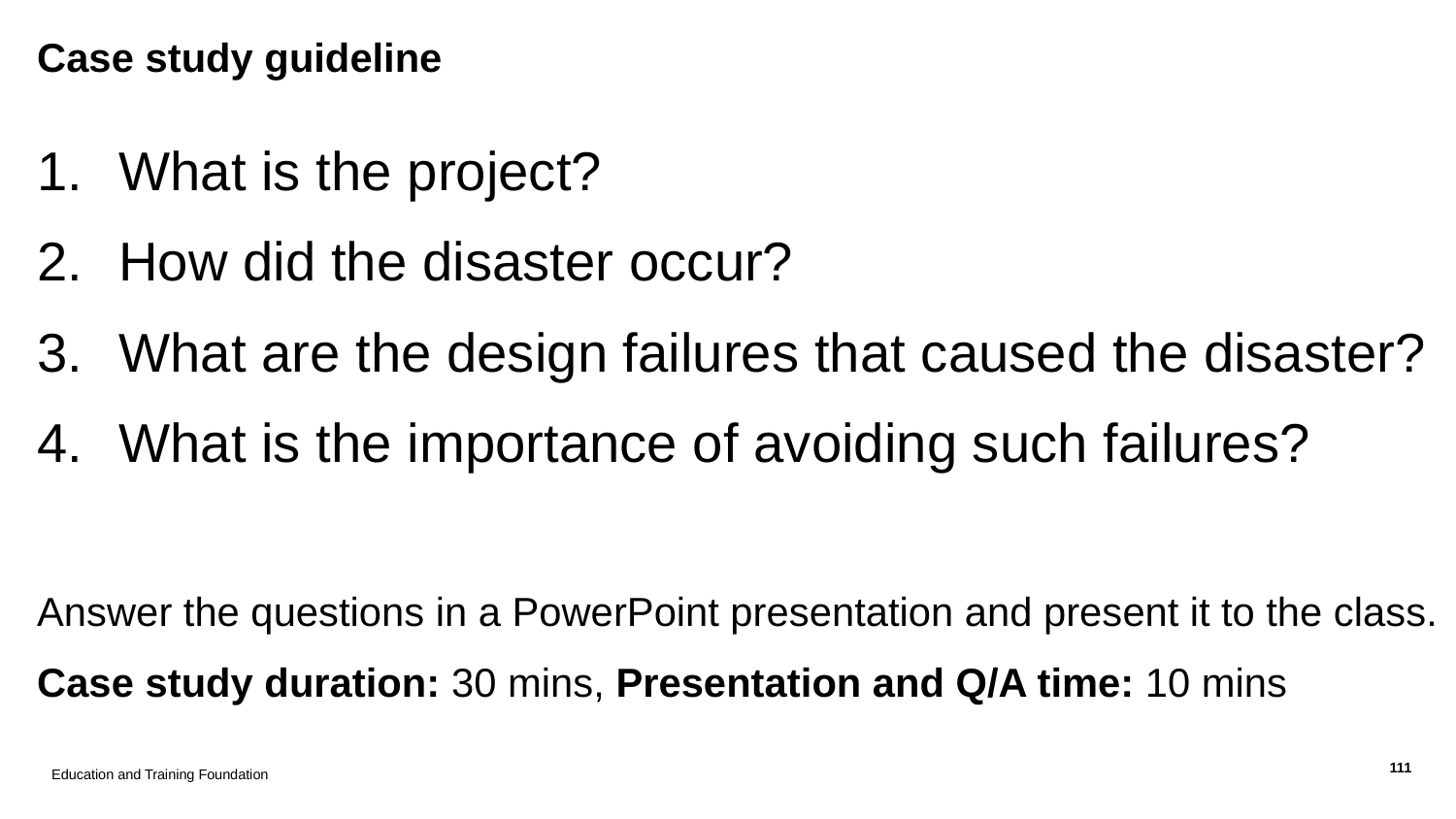

# Case study guideline
What is the project?
How did the disaster occur?
What are the design failures that caused the disaster?
What is the importance of avoiding such failures?

Answer the questions in a PowerPoint presentation and present it to the class.
Case study duration: 30 mins, Presentation and Q/A time: 10 mins

Education and Training Foundation
111